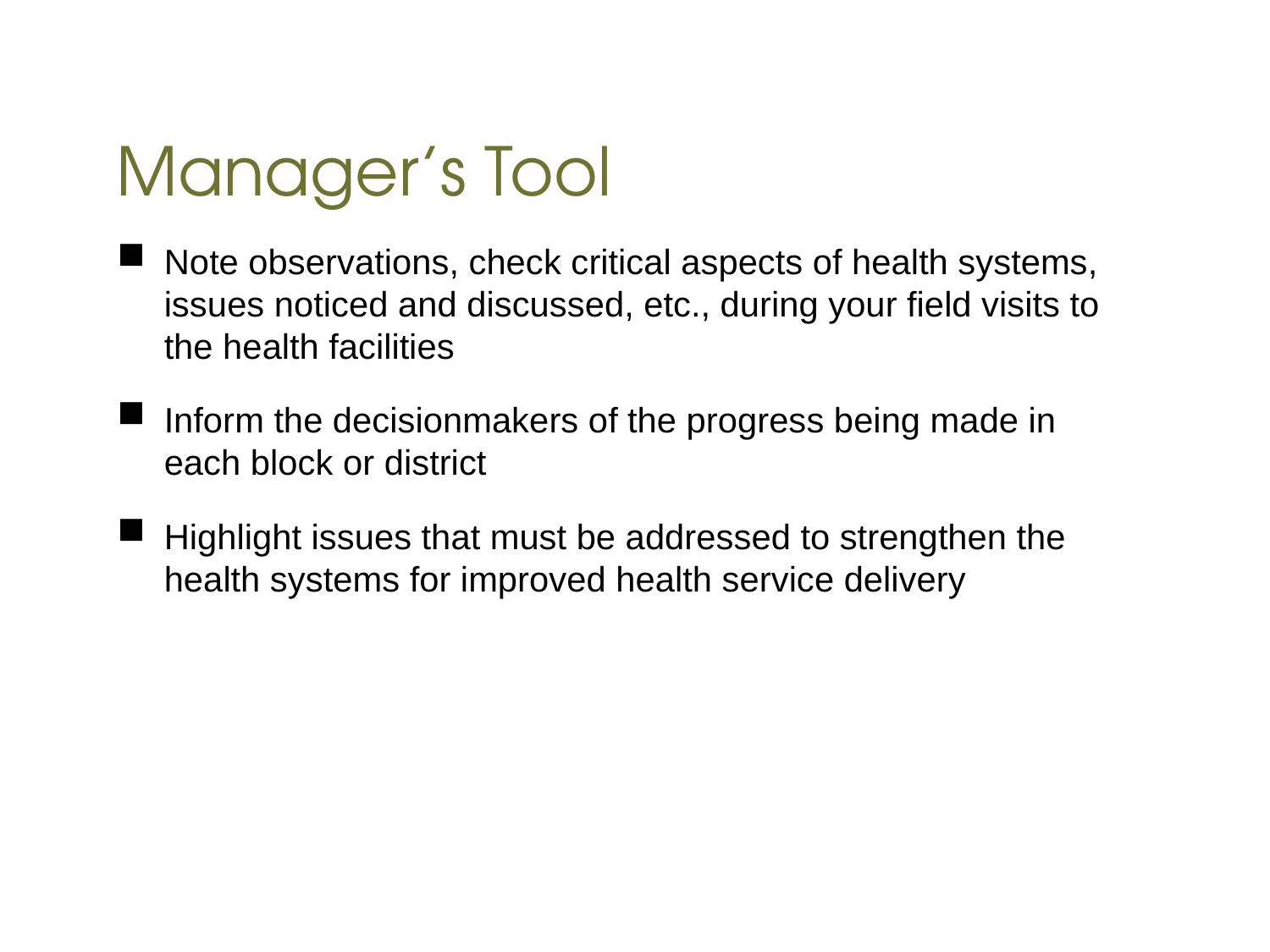

# Manager’s Tool
Note observations, check critical aspects of health systems, issues noticed and discussed, etc., during your field visits to the health facilities
Inform the decisionmakers of the progress being made in each block or district
Highlight issues that must be addressed to strengthen the health systems for improved health service delivery